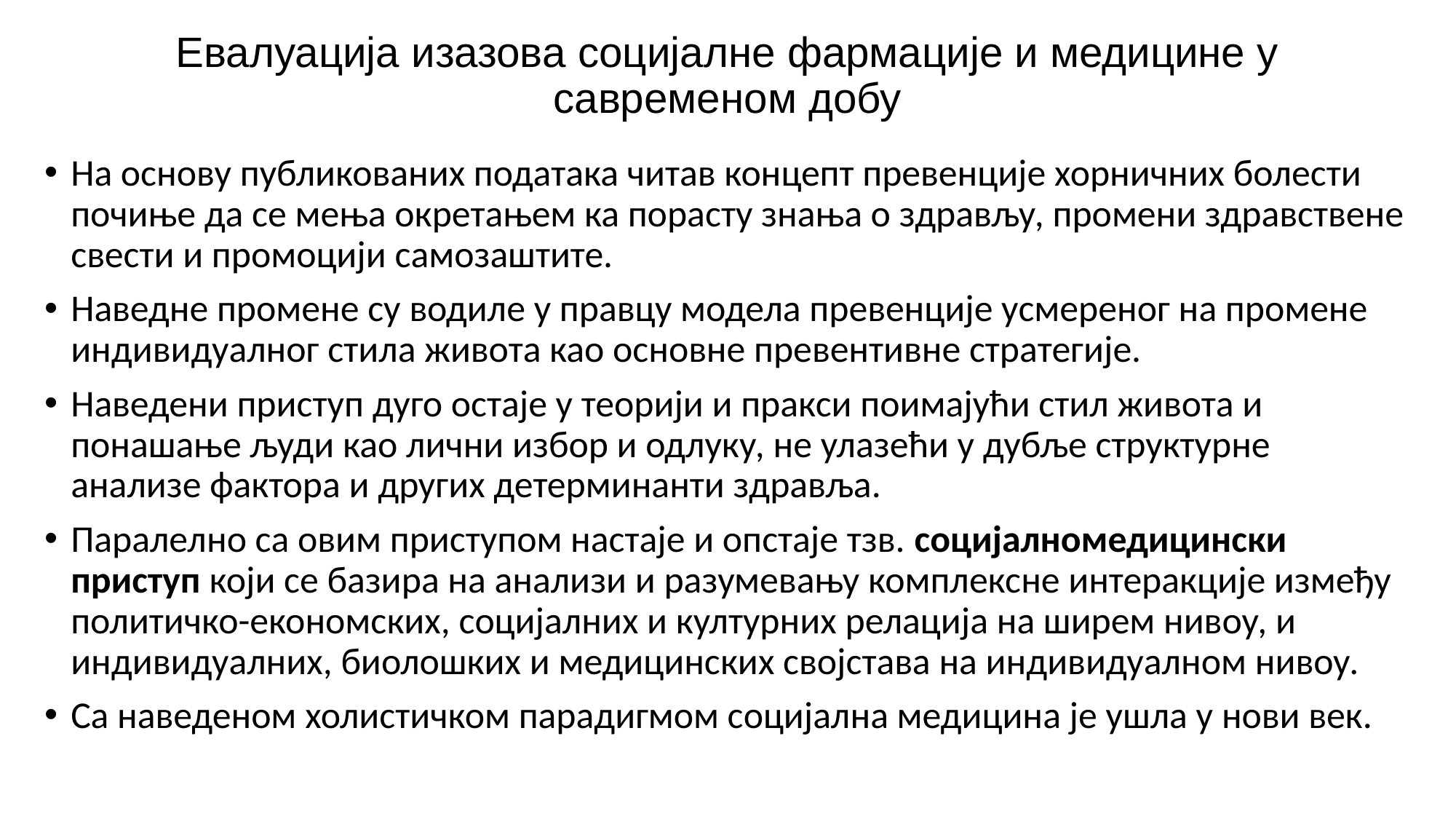

# Евалуација изазова социјалне фармације и медицине у савременом добу
На основу публикованих података читав концепт превенције хорничних болести почиње да се мења окретањем ка порасту знања о здрављу, промени здравствене свести и промоцији самозаштите.
Наведне промене су водиле у правцу модела превенције усмереног на промене индивидуалног стила живота као основне превентивне стратегије.
Наведени приступ дуго остаје у теорији и пракси поимајући стил живота и понашање људи као лични избор и одлуку, не улазећи у дубље структурне анализе фактора и других детерминанти здравља.
Паралелно са овим приступом настаје и опстаје тзв. социјалномедицински приступ који се базира на анализи и разумевању комплексне интеракције између политичко-економских, социјалних и културних релација на ширем нивоу, и индивидуалних, биолошких и медицинских својстава на индивидуалном нивоу.
Са наведеном холистичком парадигмом социјална медицина је ушла у нови век.